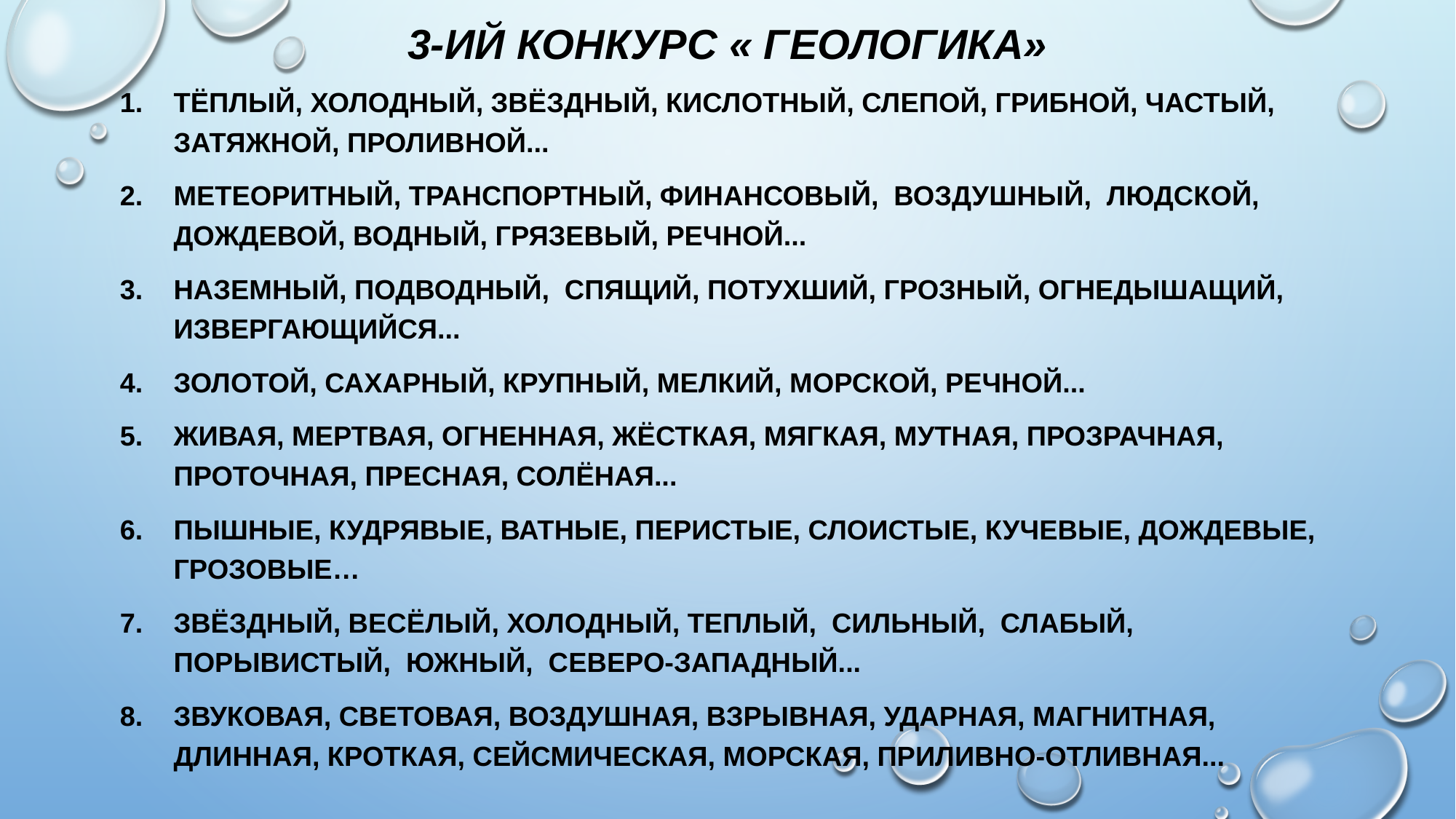

# 3-ий конкурс « Геологика»
Тёплый, холодный, звёздный, кислотный, слепой, грибной, частый, затяжной, проливной...
Метеоритный, транспортный, финансовый,  воздушный,  людской, дождевой, водный, грязевый, речной...
Наземный, подводный,  спящий, потухший, грозный, огнедышащий, извергающийся...
Золотой, сахарный, крупный, мелкий, морской, речной...
Живая, мертвая, огненная, жёсткая, мягкая, мутная, прозрачная, проточная, пресная, солёная...
Пышные, кудрявые, ватные, перистые, слоистые, кучевые, дождевые, грозовые…
Звёздный, весёлый, холодный, теплый,  сильный,  слабый, порывистый,  южный,  северо-западный...
Звуковая, световая, воздушная, взрывная, ударная, магнитная,   длинная, кроткая, сейсмическая, морская, приливно-отливная...